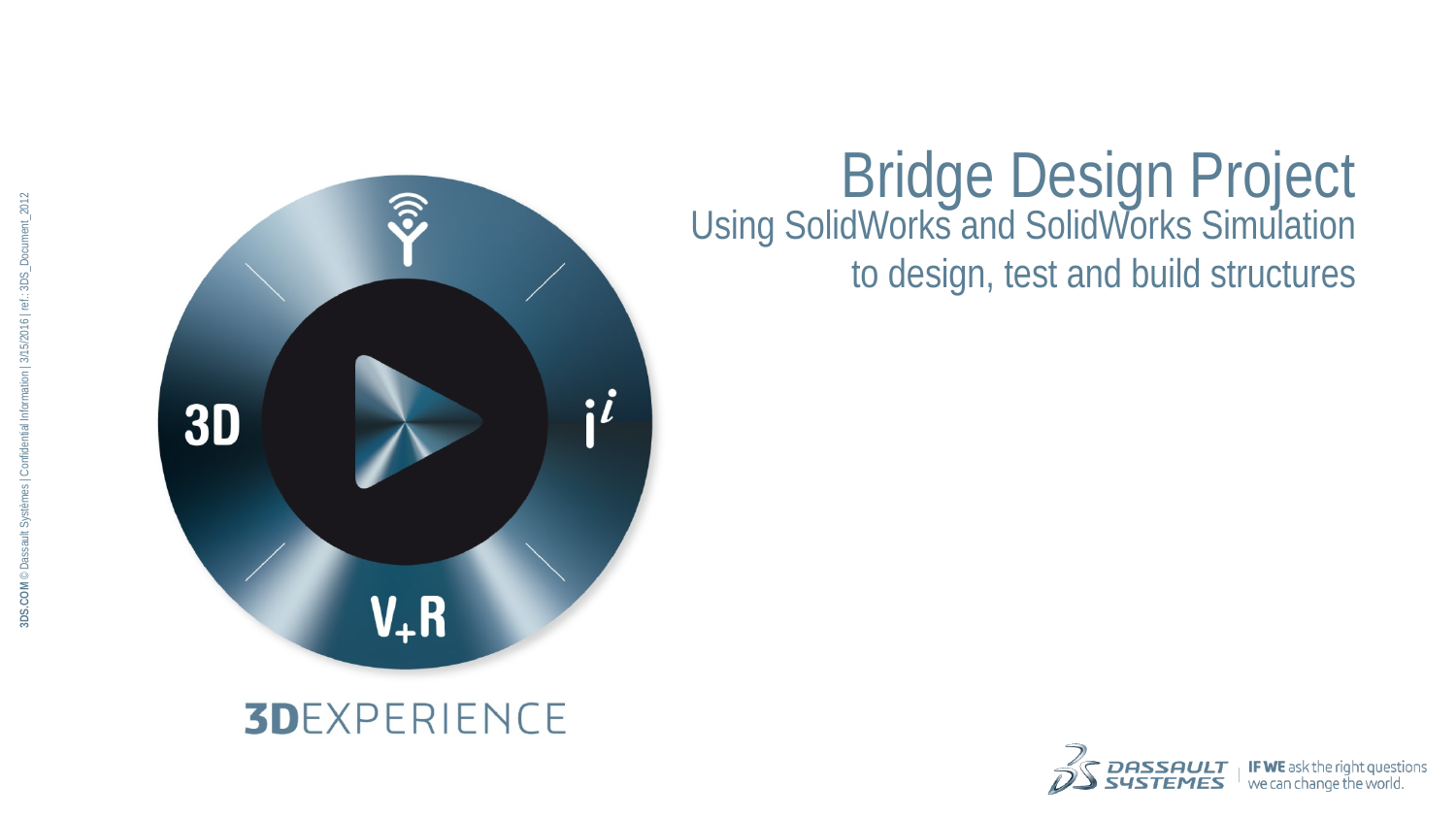

# Bridge Design Project
Using SolidWorks and SolidWorks Simulation to design, test and build structures